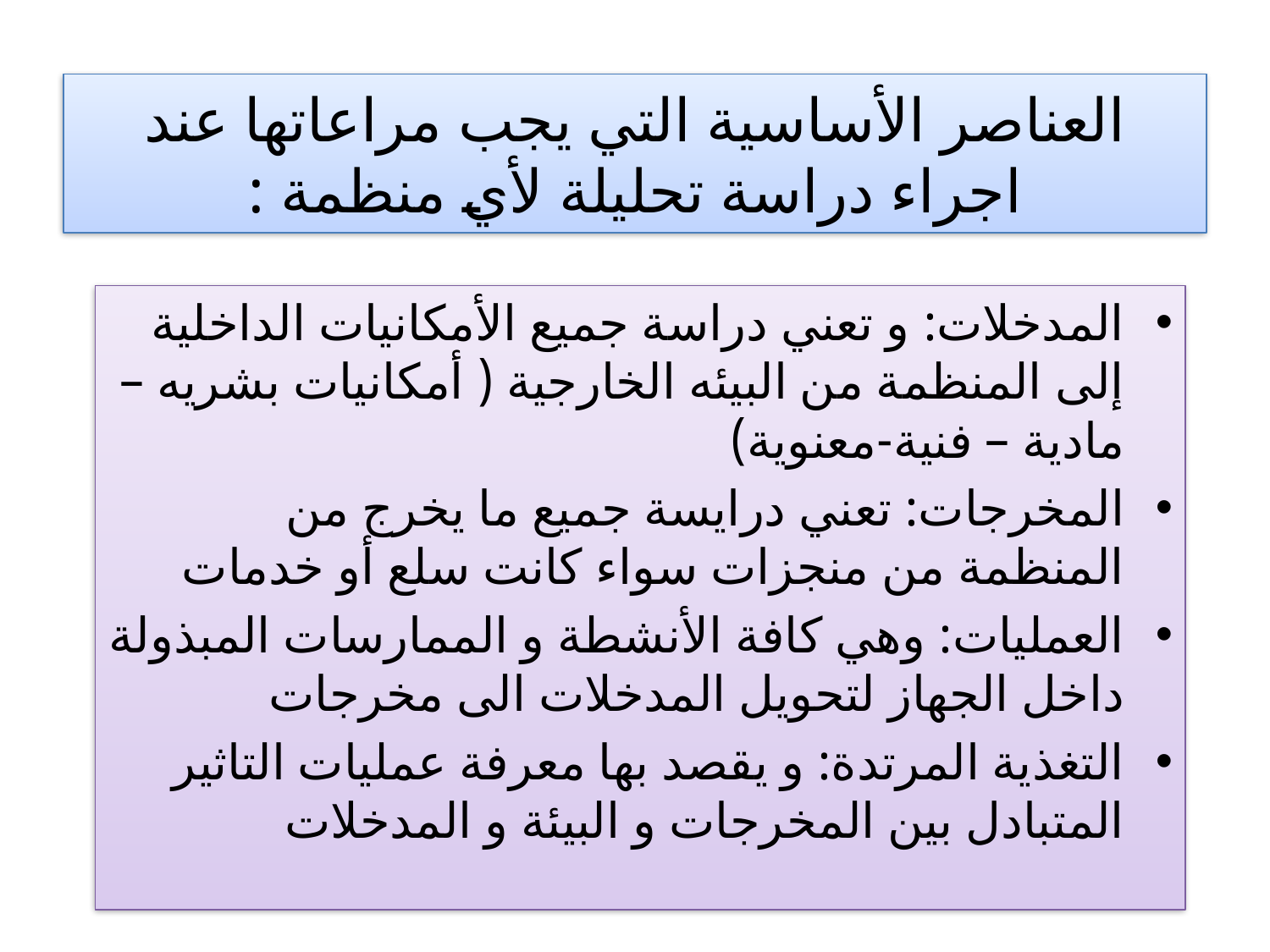

# العناصر الأساسية التي يجب مراعاتها عند اجراء دراسة تحليلة لأي منظمة :
المدخلات: و تعني دراسة جميع الأمكانيات الداخلية إلى المنظمة من البيئه الخارجية ( أمكانيات بشريه –مادية – فنية-معنوية)
المخرجات: تعني درايسة جميع ما يخرج من المنظمة من منجزات سواء كانت سلع أو خدمات
العمليات: وهي كافة الأنشطة و الممارسات المبذولة داخل الجهاز لتحويل المدخلات الى مخرجات
التغذية المرتدة: و يقصد بها معرفة عمليات التاثير المتبادل بين المخرجات و البيئة و المدخلات